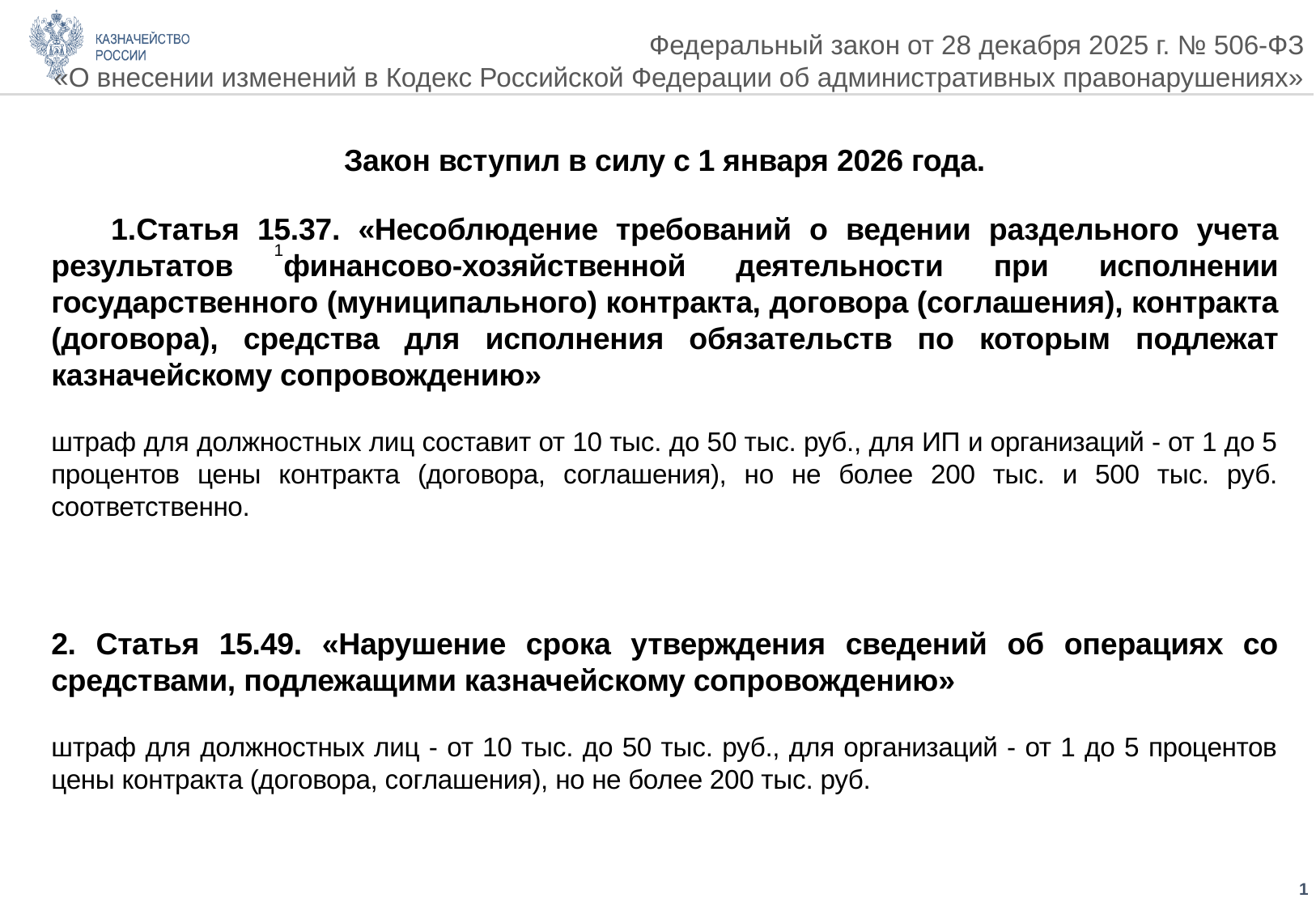

Федеральный закон от 28 декабря 2025 г. № 506-ФЗ
«О внесении изменений в Кодекс Российской Федерации об административных правонарушениях»
Закон вступил в силу с 1 января 2026 года.
Статья 15.37. «Несоблюдение требований о ведении раздельного учета результатов финансово-хозяйственной деятельности при исполнении государственного (муниципального) контракта, договора (соглашения), контракта (договора), средства для исполнения обязательств по которым подлежат казначейскому сопровождению»
штраф для должностных лиц составит от 10 тыс. до 50 тыс. руб., для ИП и организаций - от 1 до 5 процентов цены контракта (договора, соглашения), но не более 200 тыс. и 500 тыс. руб. соответственно.

2. Статья 15.49. «Нарушение срока утверждения сведений об операциях со средствами, подлежащими казначейскому сопровождению»
штраф для должностных лиц - от 10 тыс. до 50 тыс. руб., для организаций - от 1 до 5 процентов цены контракта (договора, соглашения), но не более 200 тыс. руб.

1

1